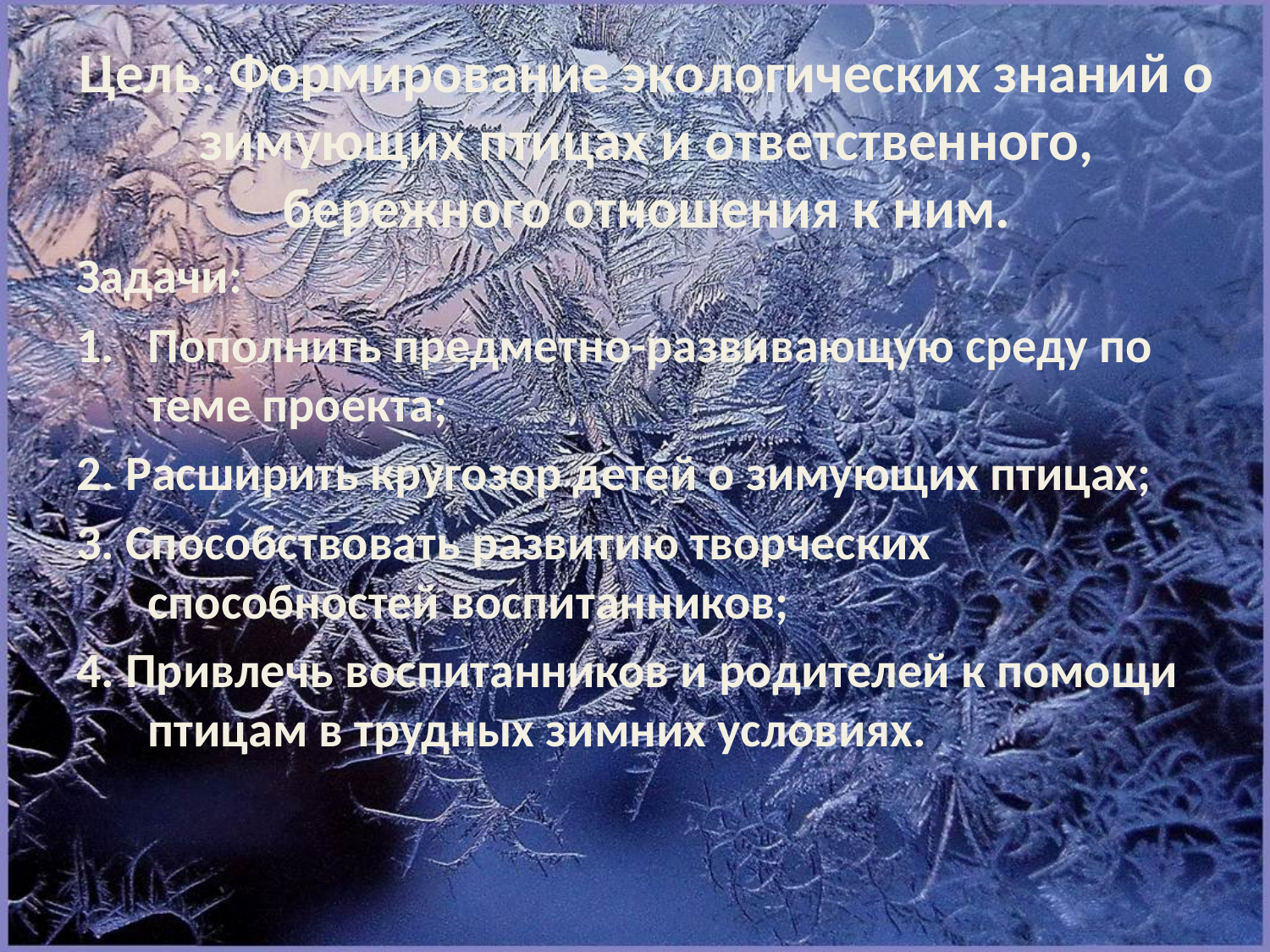

# Цель: Формирование экологических знаний о зимующих птицах и ответственного, бережного отношения к ним.
Задачи:
Пополнить предметно-развивающую среду по теме проекта;
2. Расширить кругозор детей о зимующих птицах;
3. Способствовать развитию творческих способностей воспитанников;
4. Привлечь воспитанников и родителей к помощи птицам в трудных зимних условиях.